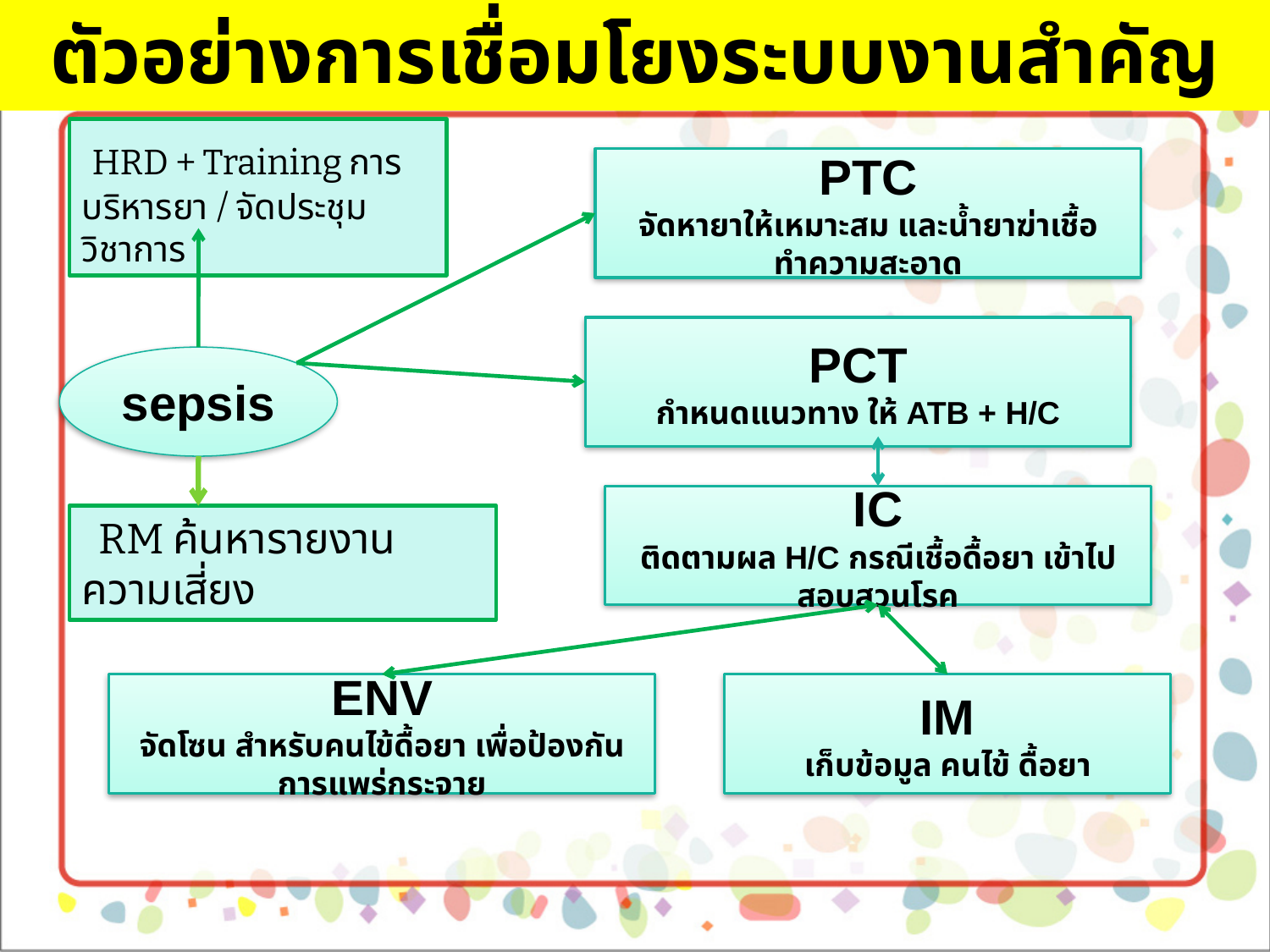

# ตัวอย่างการเชื่อมโยงระบบงานสำคัญ
 HRD + Training การบริหารยา / จัดประชุมวิชาการ
PTC
จัดหายาให้เหมาะสม และน้ำยาฆ่าเชื้อทำความสะอาด
PCT
กำหนดแนวทาง ให้ ATB + H/C
sepsis
IC
ติดตามผล H/C กรณีเชื้อดื้อยา เข้าไปสอบสวนโรค
  RM ค้นหารายงานความเสี่ยง
ENV
จัดโซน สำหรับคนไข้ดื้อยา เพื่อป้องกันการแพร่กระจาย
IM
เก็บข้อมูล คนไข้ ดื้อยา